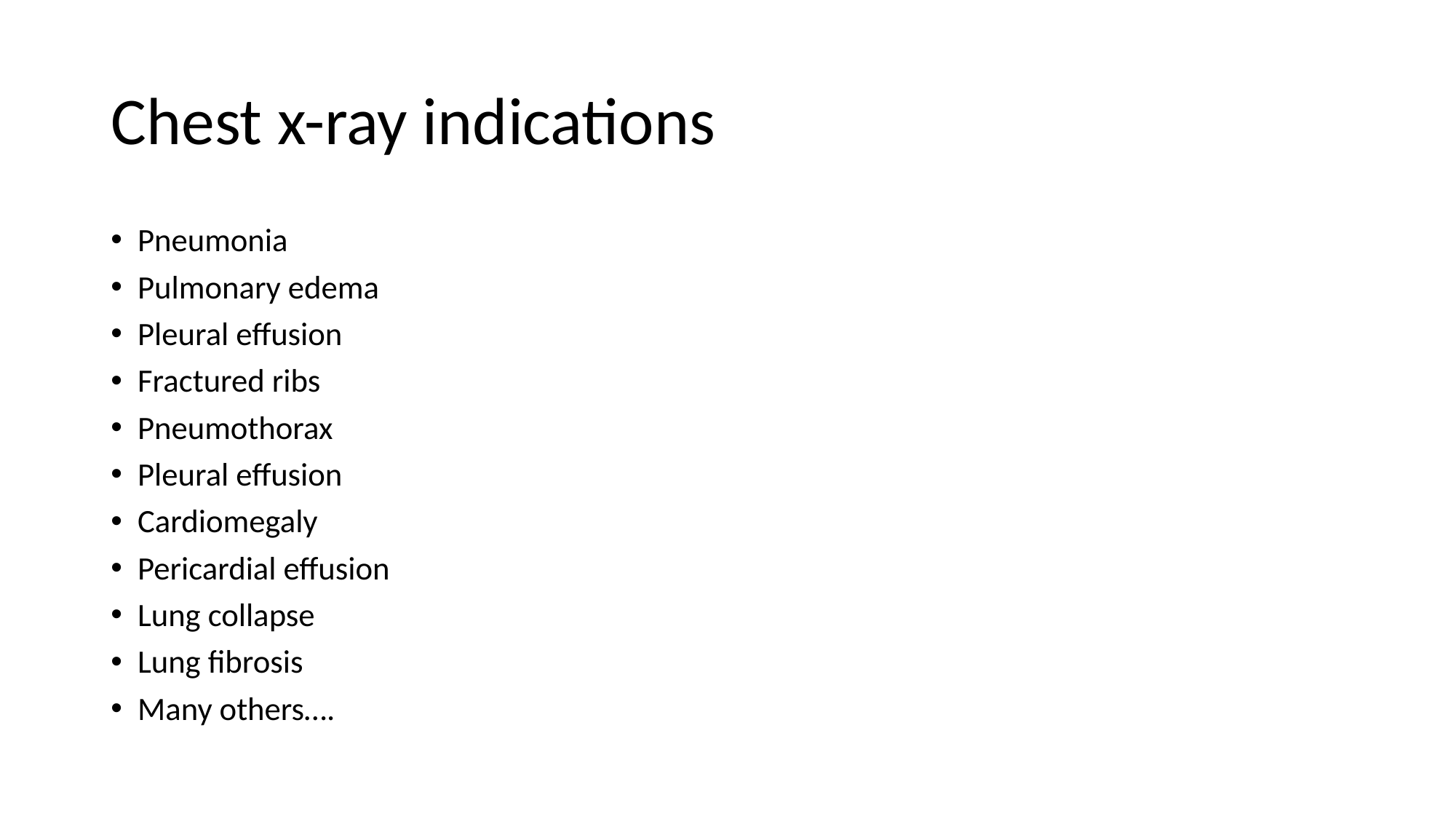

# Chest x-ray indications
Pneumonia
Pulmonary edema
Pleural effusion
Fractured ribs
Pneumothorax
Pleural effusion
Cardiomegaly
Pericardial effusion
Lung collapse
Lung fibrosis
Many others….